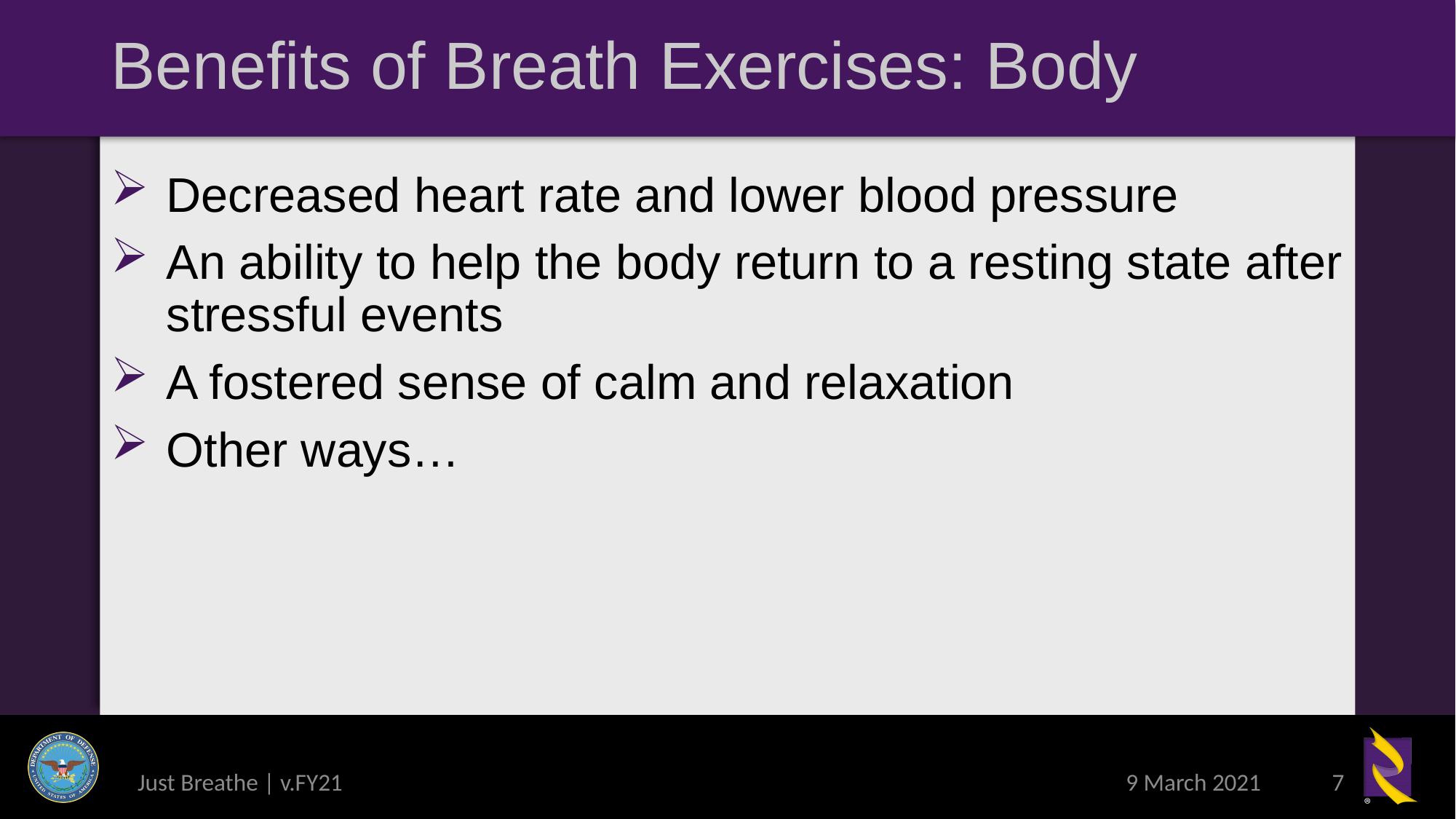

# Benefits of Breath Exercises: Body
Decreased heart rate and lower blood pressure
An ability to help the body return to a resting state after stressful events
A fostered sense of calm and relaxation
Other ways…
Just Breathe | v.FY21
9 March 2021
7